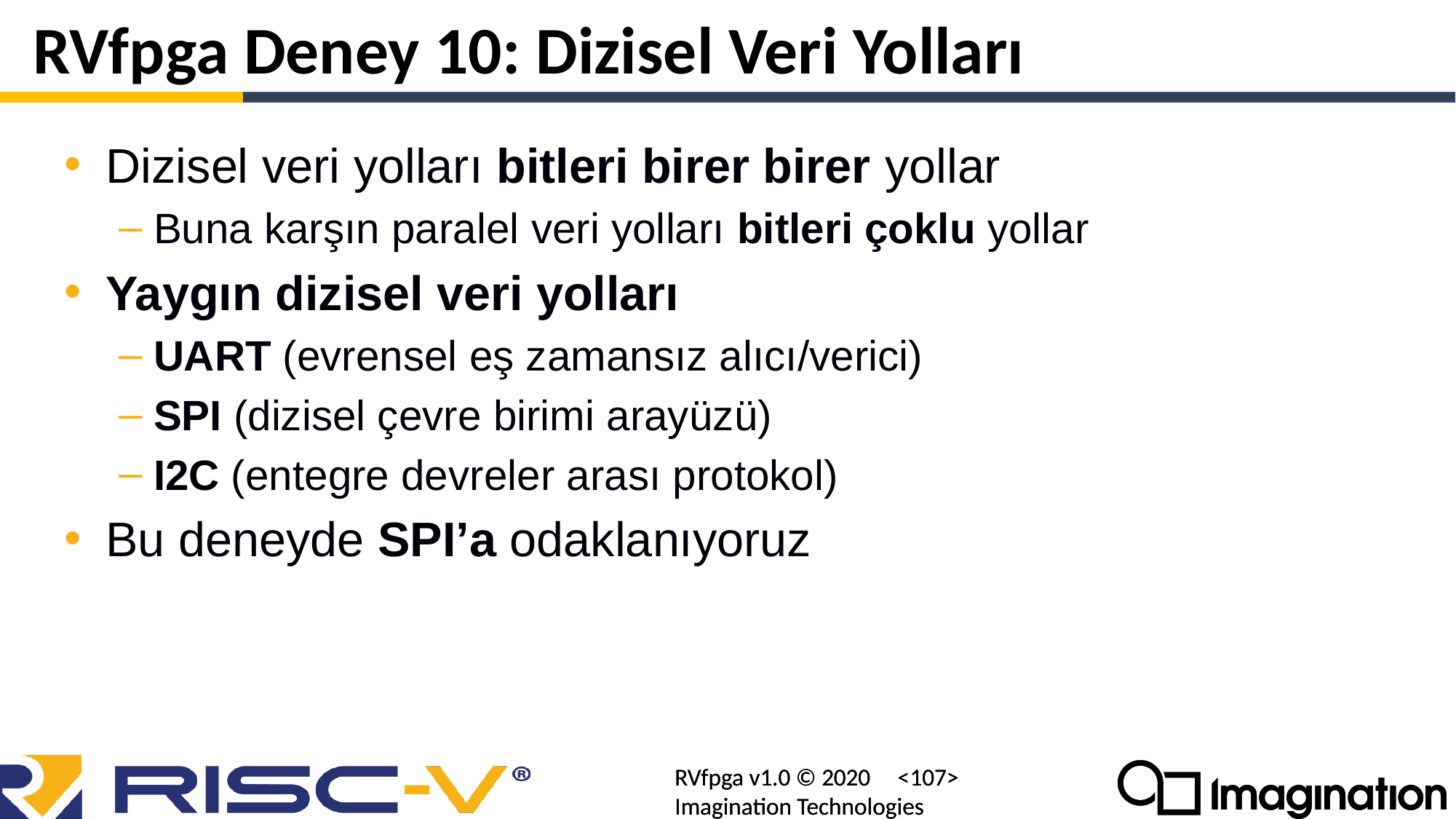

# RVfpga Deney 10: Dizisel Veri Yolları
Dizisel veri yolları bitleri birer birer yollar
Buna karşın paralel veri yolları bitleri çoklu yollar
Yaygın dizisel veri yolları
UART (evrensel eş zamansız alıcı/verici)
SPI (dizisel çevre birimi arayüzü)
I2C (entegre devreler arası protokol)
Bu deneyde SPI’a odaklanıyoruz